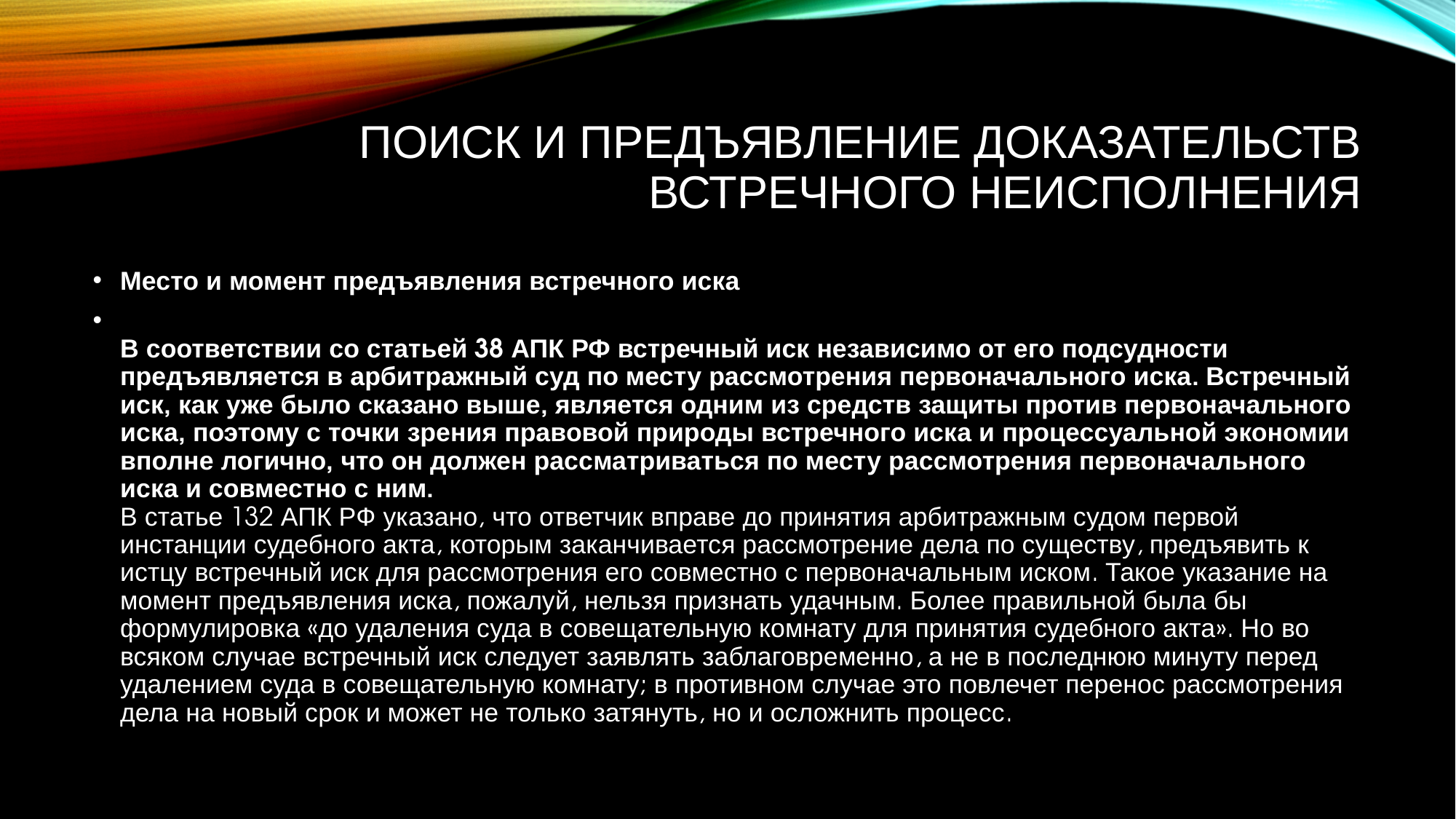

# Поиск и предъявление доказательств встречного неисполнения
Место и момент предъявления встречного иска
В соответствии со статьей 38 АПК РФ встречный иск независимо от его подсудности предъявляется в арбитражный суд по месту рассмотрения первоначального иска. Встречный иск, как уже было сказано выше, является одним из средств защиты против первоначального иска, поэтому с точки зрения правовой природы встречного иска и процессуальной экономии вполне логично, что он должен рассматриваться по месту рассмотрения первоначального иска и совместно с ним.
В статье 132 АПК РФ указано, что ответчик вправе до принятия арбитражным судом первой инстанции судебного акта, которым заканчивается рассмотрение дела по существу, предъявить к истцу встречный иск для рассмотрения его совместно с первоначальным иском. Такое указание на момент предъявления иска, пожалуй, нельзя признать удачным. Более правильной была бы формулировка «до удаления суда в совещательную комнату для принятия судебного акта». Но во всяком случае встречный иск следует заявлять заблаговременно, а не в последнюю минуту перед удалением суда в совещательную комнату; в противном случае это повлечет перенос рассмотрения дела на новый срок и может не только затянуть, но и осложнить процесс.